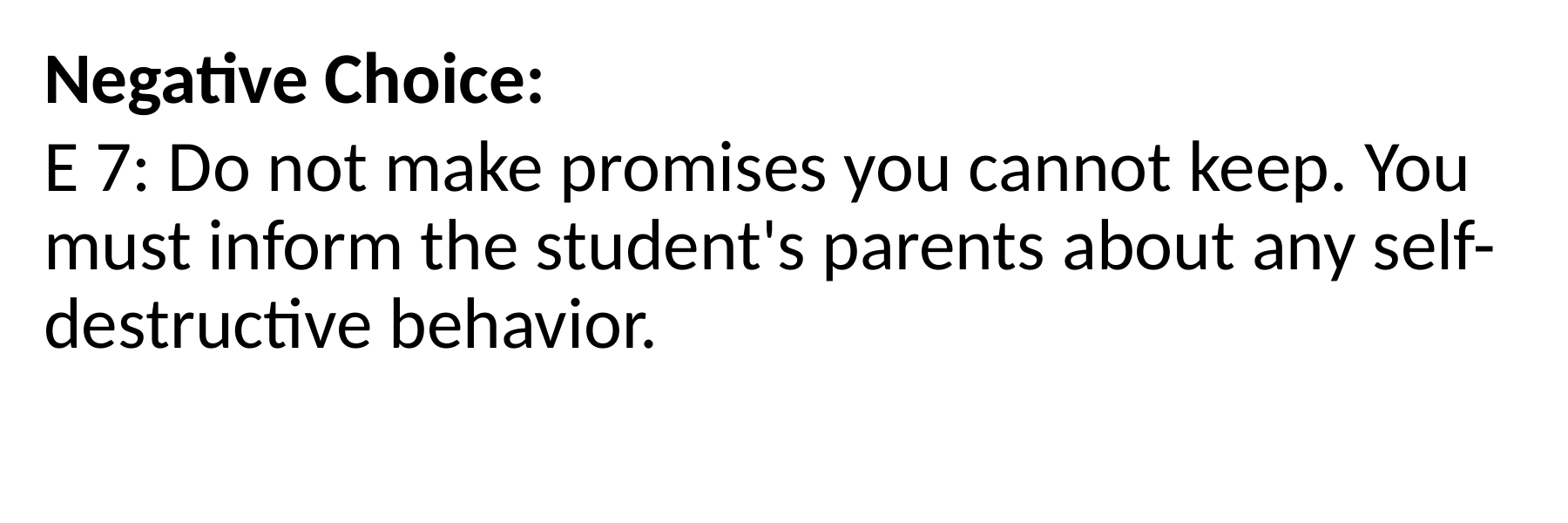

Negative Choice:
E 7: Do not make promises you cannot keep. You must inform the student's parents about any self-destructive behavior.